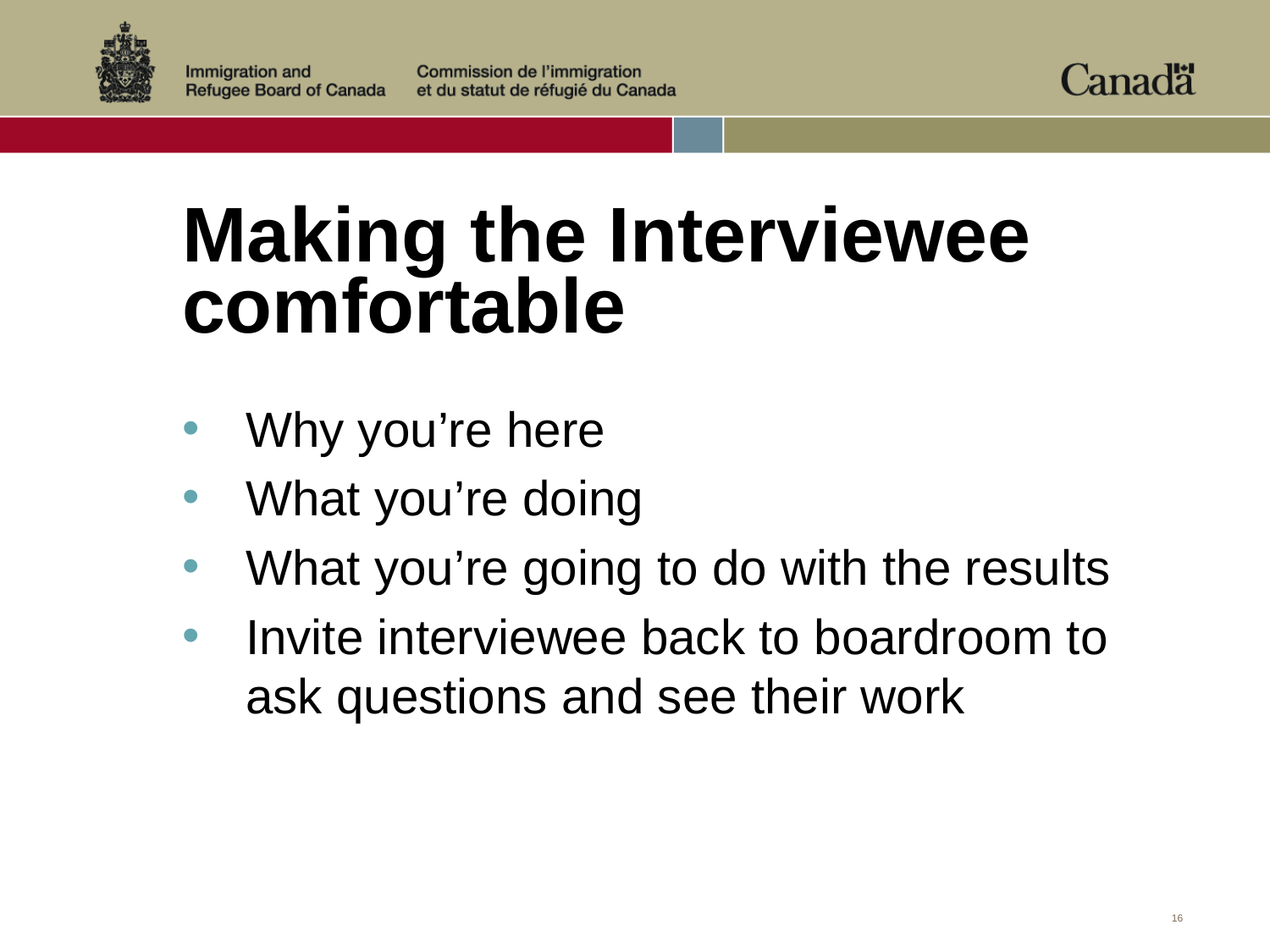

# Making the Interviewee comfortable
Why you’re here
What you’re doing
What you’re going to do with the results
Invite interviewee back to boardroom to ask questions and see their work
16